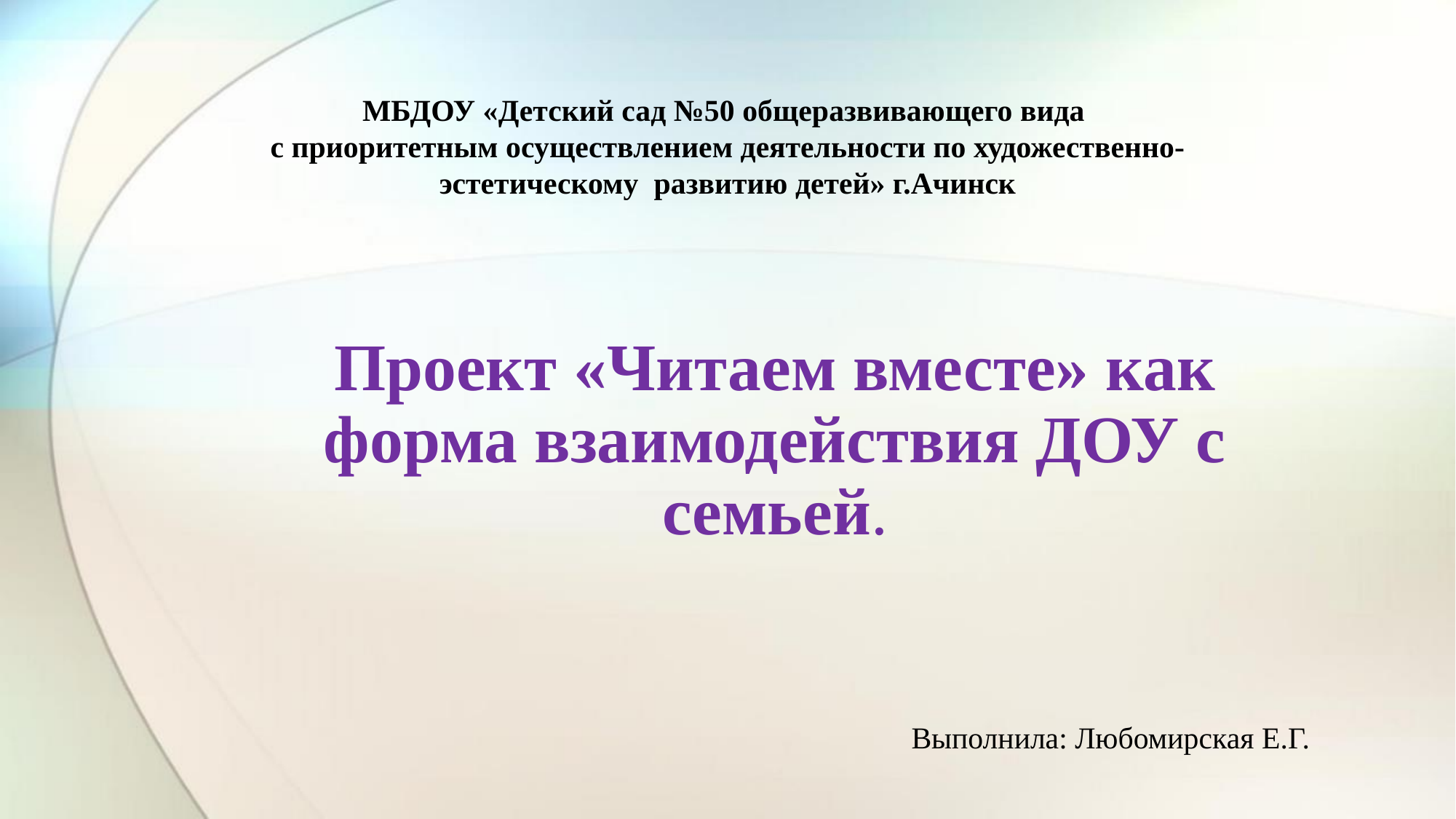

# МБДОУ «Детский сад №50 общеразвивающего вида с приоритетным осуществлением деятельности по художественно-эстетическому  развитию детей» г.Ачинск
Проект «Читаем вместе» как форма взаимодействия ДОУ с семьей.

Выполнила: Любомирская Е.Г.